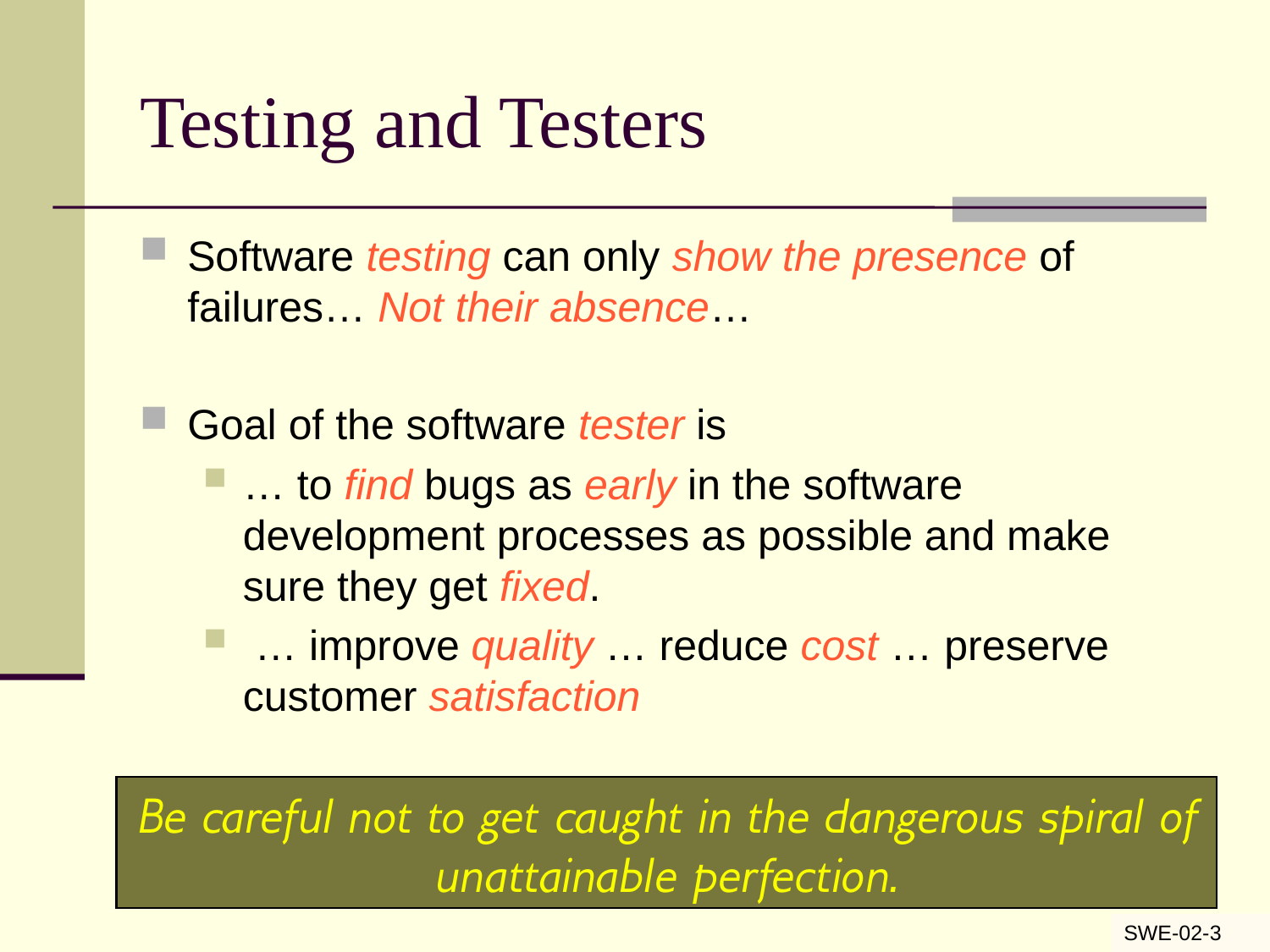

# Testing and Testers
Software testing can only show the presence of failures… Not their absence…

Goal of the software tester is
… to find bugs as early in the software development processes as possible and make sure they get fixed.
 … improve quality … reduce cost … preserve customer satisfaction

Be careful not to get caught in the dangerous spiral of unattainable perfection.